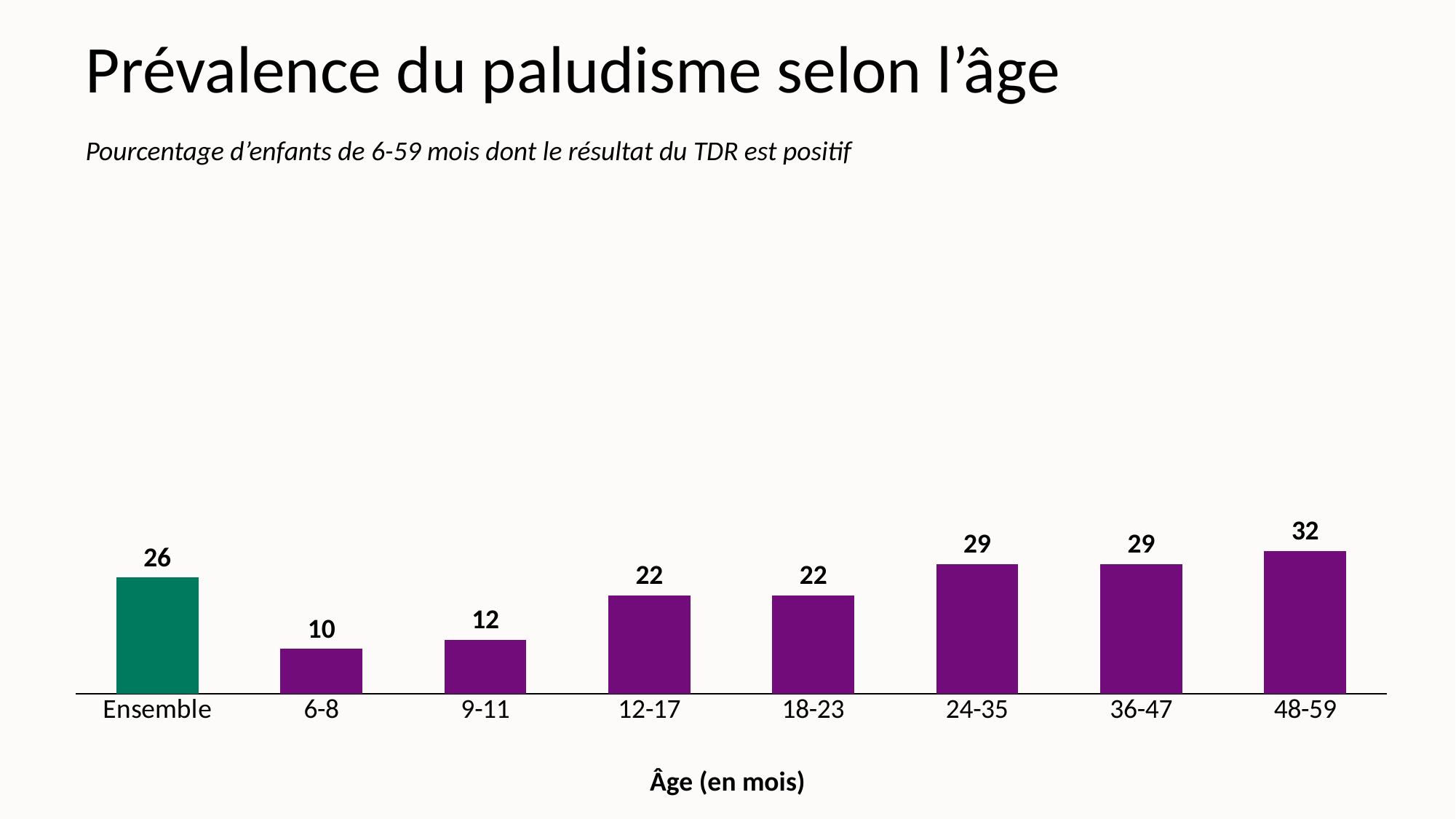

# Prévalence du paludisme selon l’âge
Pourcentage d’enfants de 6-59 mois dont le résultat du TDR est positif

[unsupported chart]

Âge (en mois)